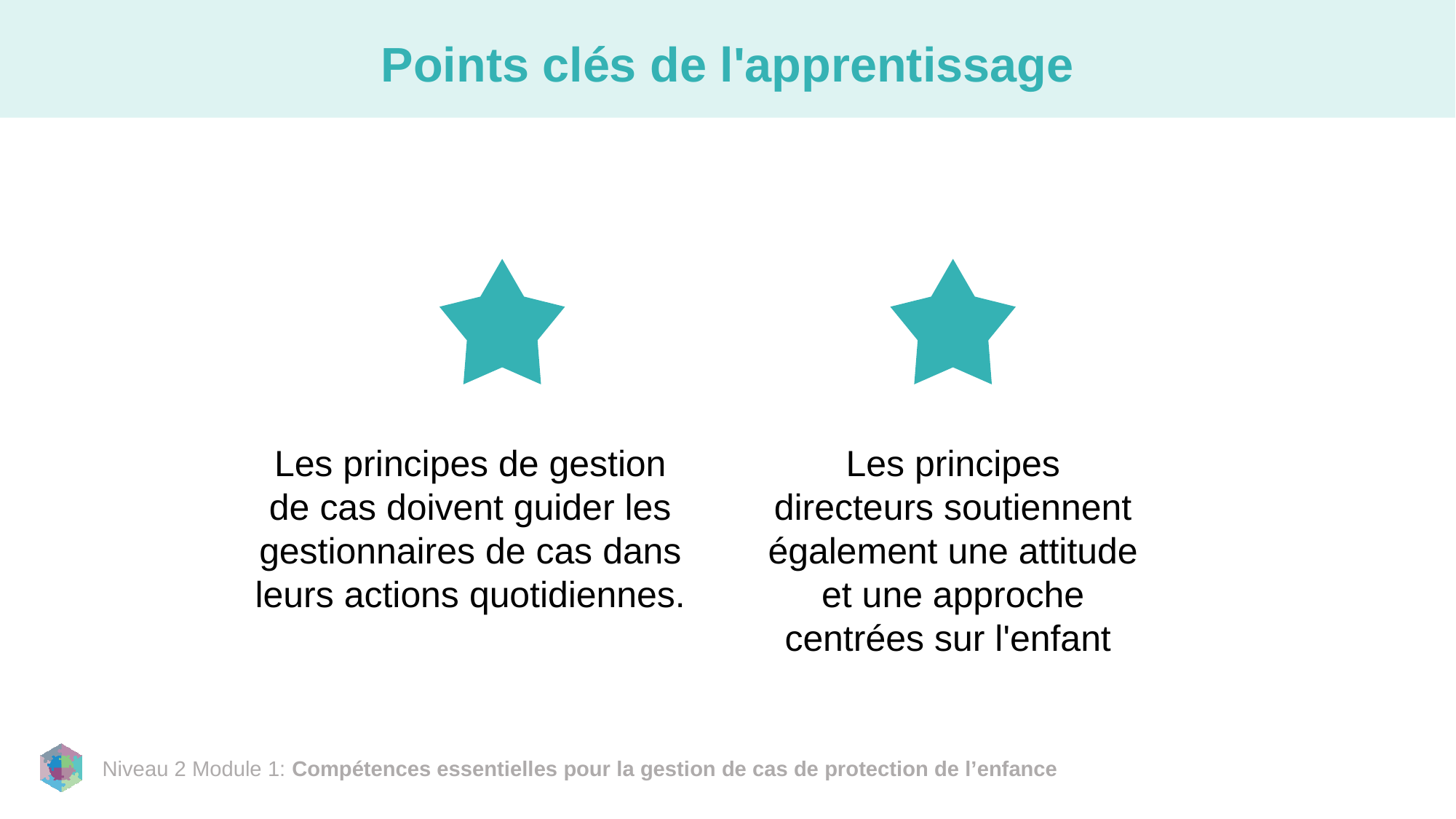

# Points clés de l'apprentissage

Les principes de gestion de cas doivent guider les gestionnaires de cas dans leurs actions quotidiennes.
Les principes directeurs soutiennent également une attitude et une approche centrées sur l'enfant